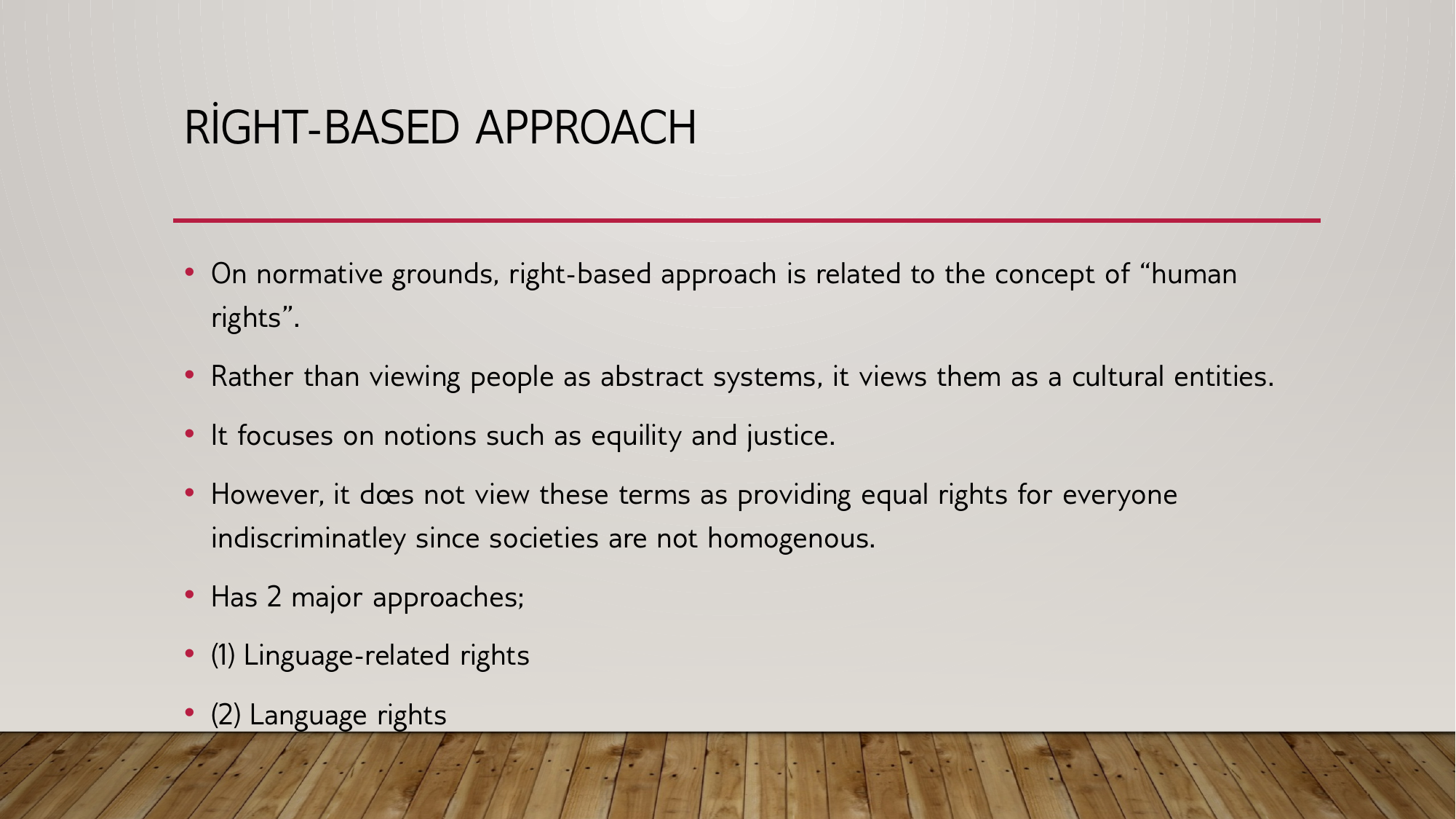

# Right-based approach
On normative grounds, right-based approach is related to the concept of “human rights”.
Rather than viewing people as abstract systems, it views them as a cultural entities.
It focuses on notions such as equility and justice.
However, it does not view these terms as providing equal rights for everyone indiscriminatley since societies are not homogenous.
Has 2 major approaches;
(1) Linguage-related rights
(2) Language rights